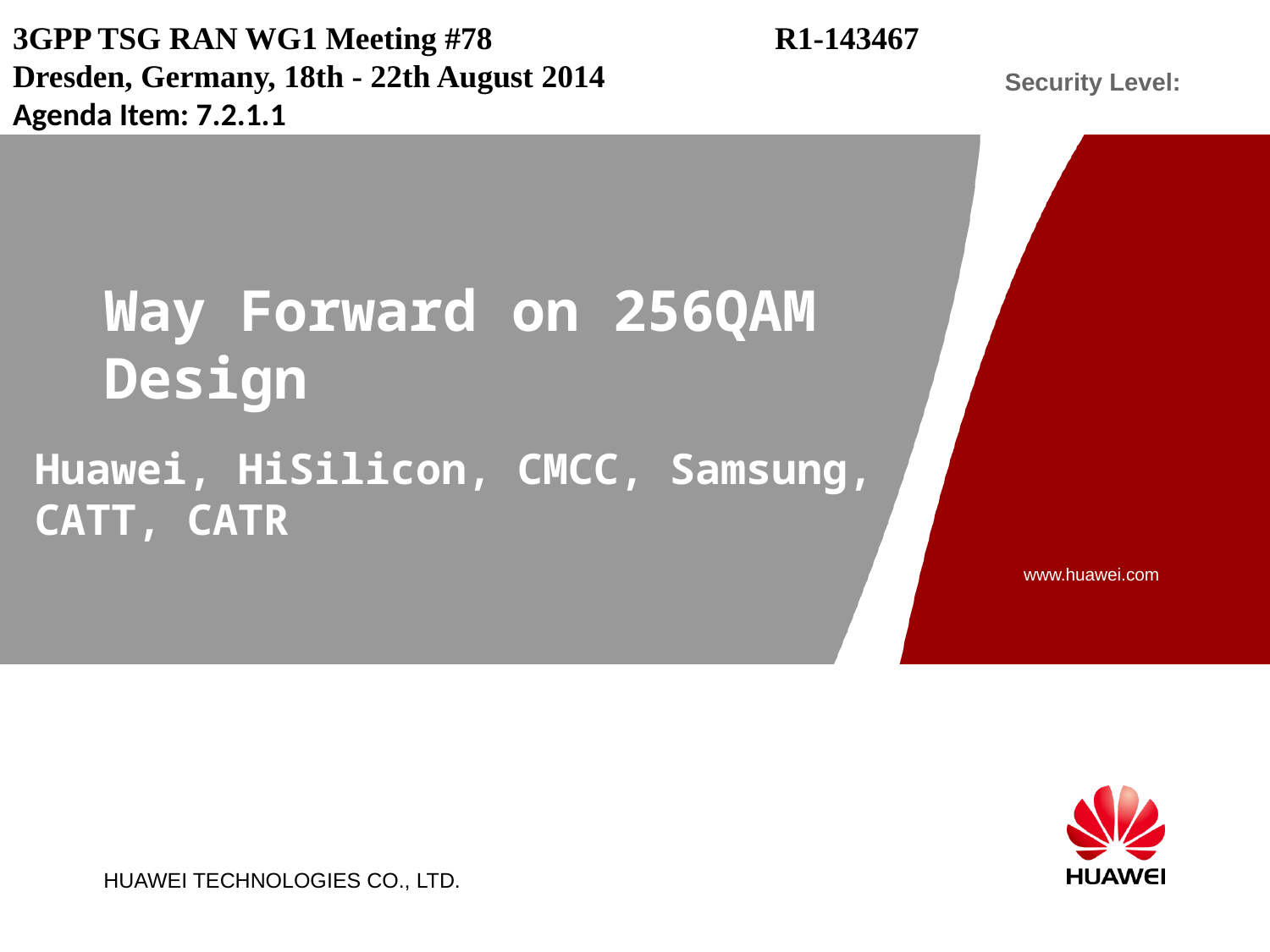

3GPP TSG RAN WG1 Meeting #78			R1-143467
Dresden, Germany, 18th - 22th August 2014
Agenda Item: 7.2.1.1

# Way Forward on 256QAM Design
Huawei, HiSilicon, CMCC, Samsung, CATT, CATR